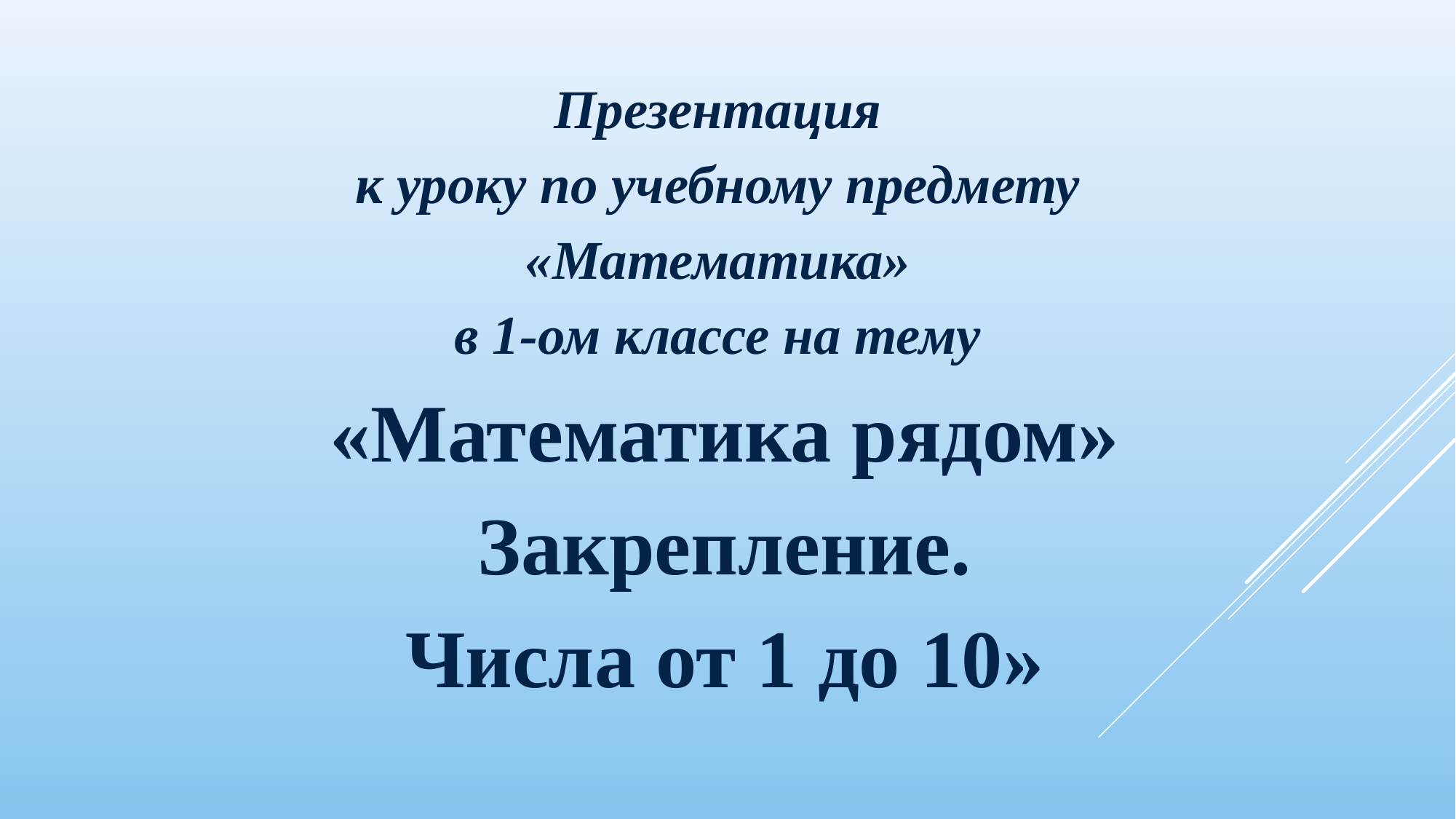

Презентация
к уроку по учебному предмету
«Математика»
в 1-ом классе на тему
«Математика рядом»
 Закрепление.
Числа от 1 до 10»